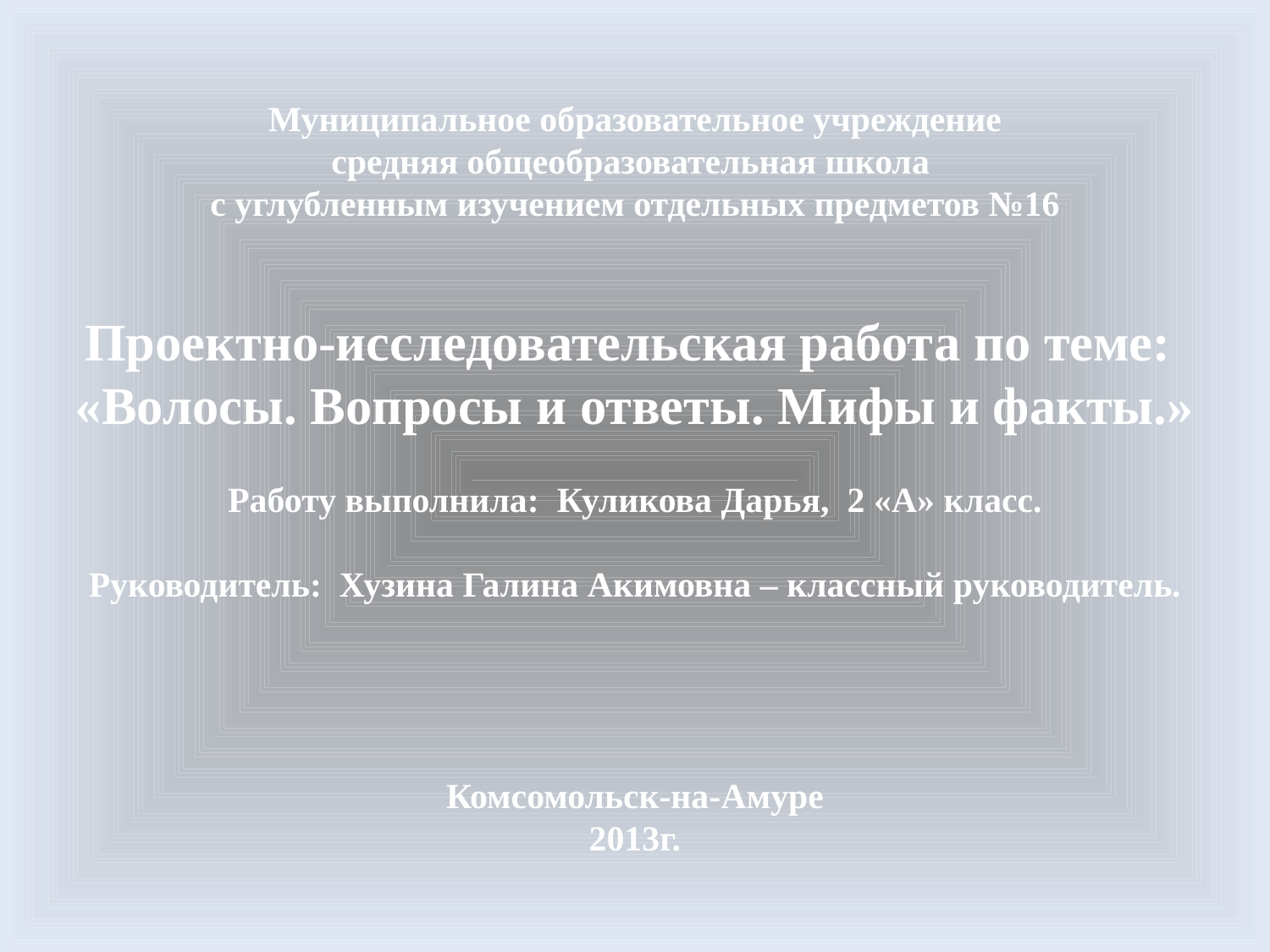

# Муниципальное образовательное учреждение средняя общеобразовательная школа с углубленным изучением отдельных предметов №16 Проектно-исследовательская работа по теме: «Волосы. Вопросы и ответы. Мифы и факты.» Работу выполнила:  Куликова Дарья,  2 «А» класс. Руководитель:  Хузина Галина Акимовна – классный руководитель. Комсомольск-на-Амуре 2013г.